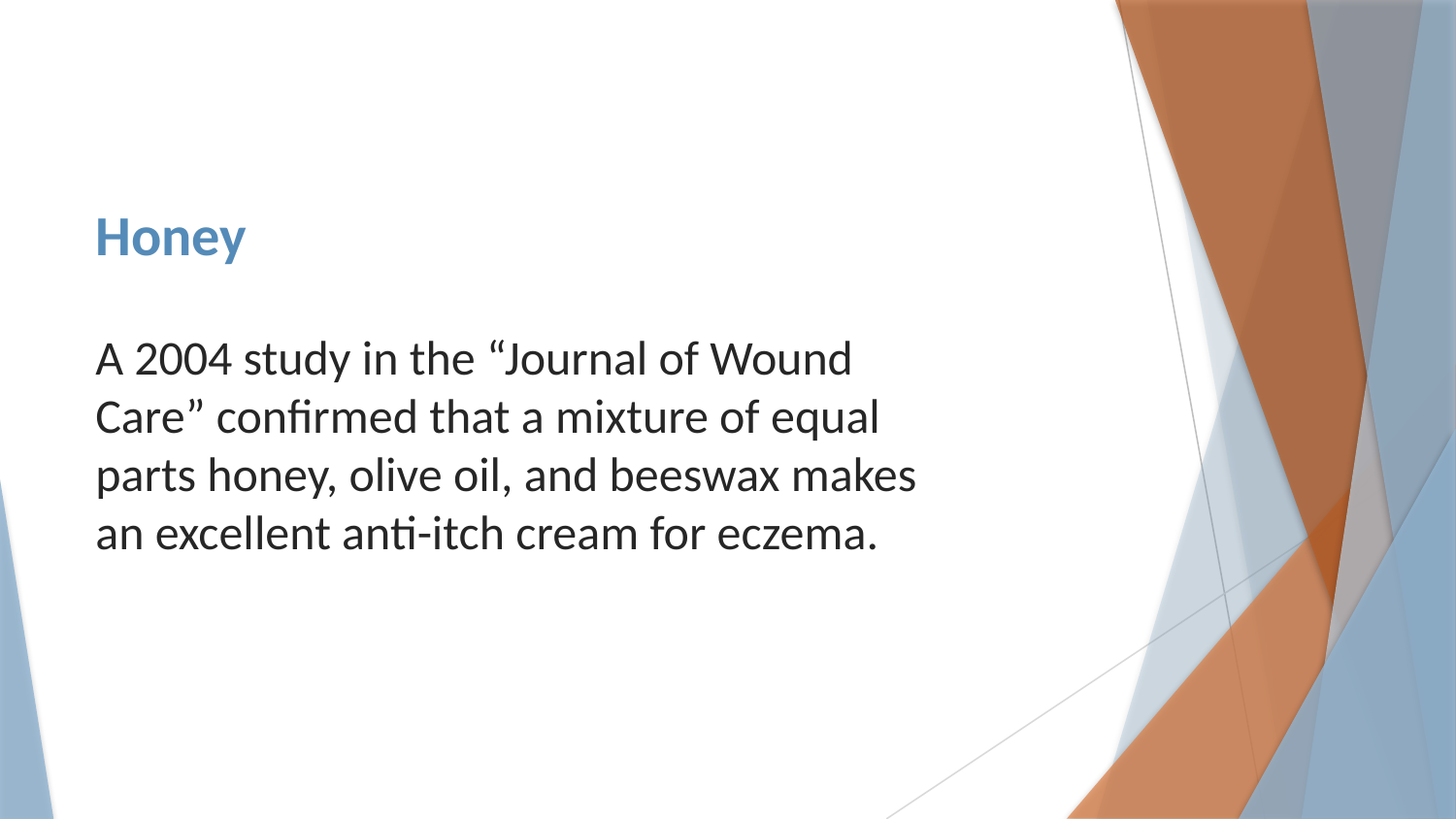

# Honey
A 2004 study in the “Journal of Wound Care” confirmed that a mixture of equal parts honey, olive oil, and beeswax makes an excellent anti-itch cream for eczema.